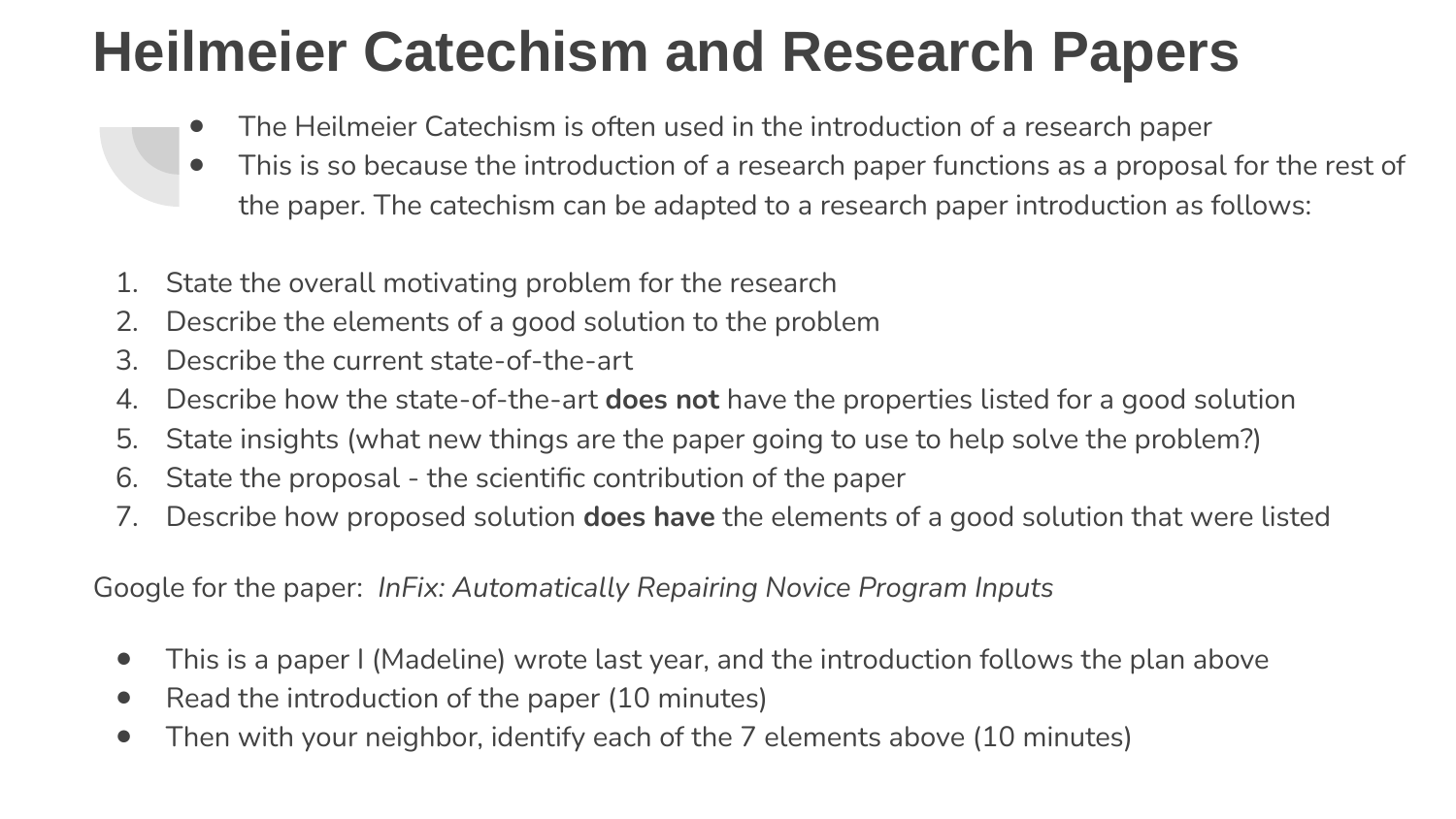

# Heilmeier Catechism and Research Papers
The Heilmeier Catechism is often used in the introduction of a research paper
This is so because the introduction of a research paper functions as a proposal for the rest of the paper. The catechism can be adapted to a research paper introduction as follows:
State the overall motivating problem for the research
Describe the elements of a good solution to the problem
Describe the current state-of-the-art
Describe how the state-of-the-art does not have the properties listed for a good solution
State insights (what new things are the paper going to use to help solve the problem?)
State the proposal - the scientific contribution of the paper
Describe how proposed solution does have the elements of a good solution that were listed
Google for the paper:  InFix: Automatically Repairing Novice Program Inputs
This is a paper I (Madeline) wrote last year, and the introduction follows the plan above
Read the introduction of the paper (10 minutes)
Then with your neighbor, identify each of the 7 elements above (10 minutes)